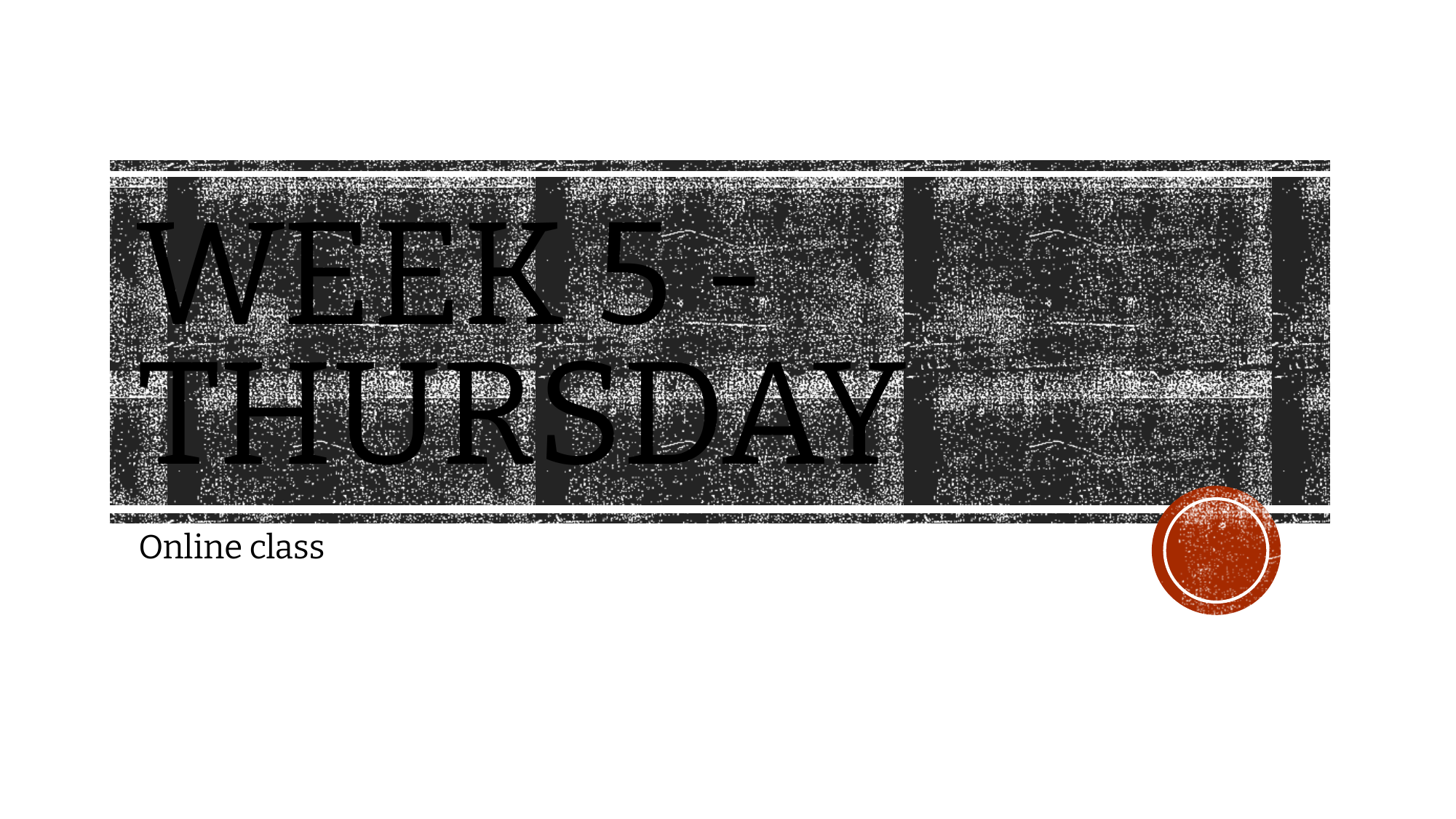

# Week 5 - Thursday
Online class